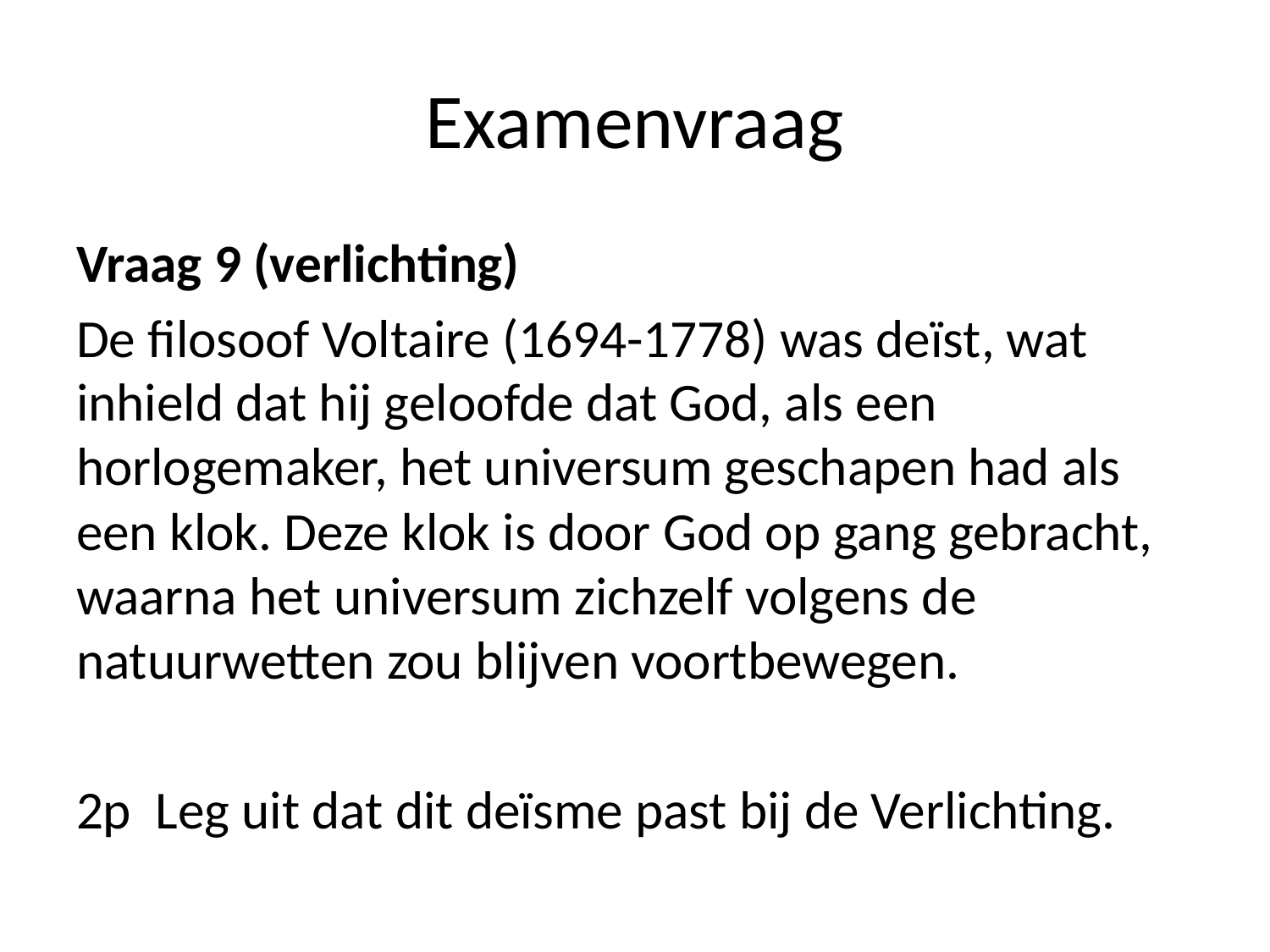

# Examenvraag
Vraag 9 (verlichting)
De filosoof Voltaire (1694-1778) was deïst, wat inhield dat hij geloofde dat God, als een horlogemaker, het universum geschapen had als een klok. Deze klok is door God op gang gebracht, waarna het universum zichzelf volgens de natuurwetten zou blijven voortbewegen.

2p  Leg uit dat dit deïsme past bij de Verlichting.